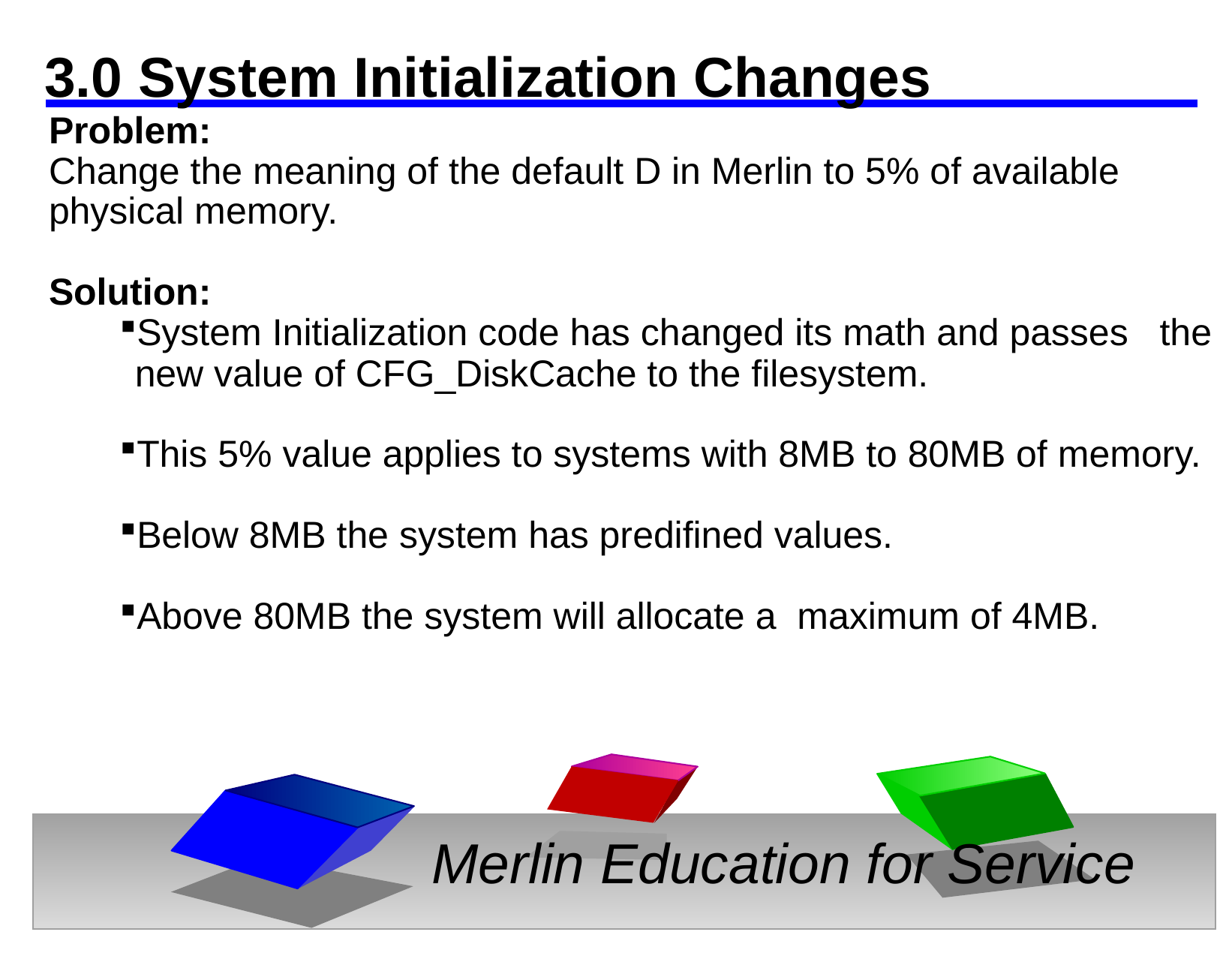

3.0 System Initialization Changes

Problem:
Change the meaning of the default D in Merlin to 5% of available physical memory.

Solution:
System Initialization code has changed its math and passes   the new value of CFG_DiskCache to the filesystem.

This 5% value applies to systems with 8MB to 80MB of memory.

Below 8MB the system has predifined values.

Above 80MB the system will allocate a  maximum of 4MB.

Merlin Education for Service